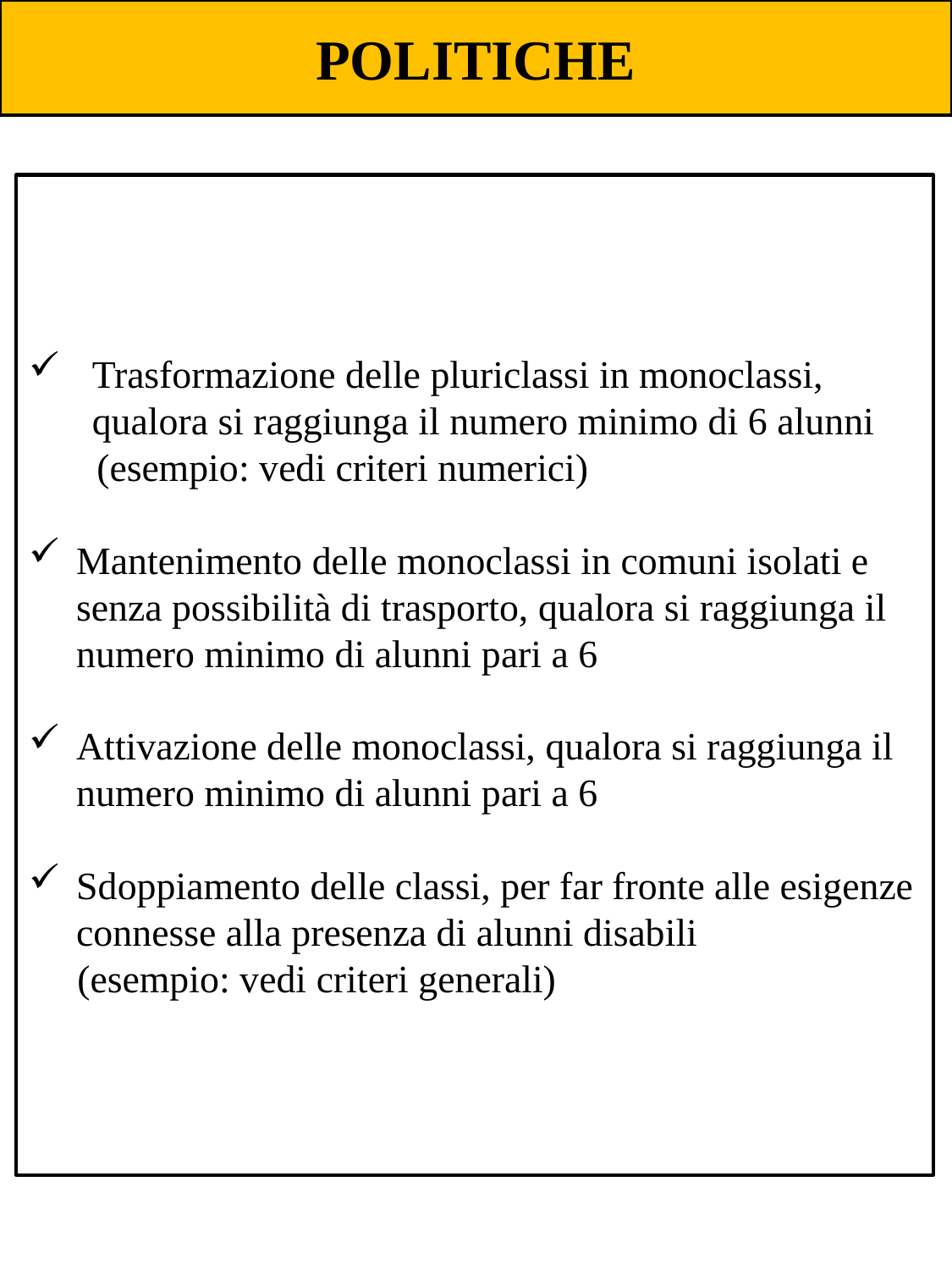

POLITICHE
Trasformazione delle pluriclassi in monoclassi, qualora si raggiunga il numero minimo di 6 alunni
       (esempio: vedi criteri numerici)

Mantenimento delle monoclassi in comuni isolati e senza possibilità di trasporto, qualora si raggiunga il numero minimo di alunni pari a 6

Attivazione delle monoclassi, qualora si raggiunga il numero minimo di alunni pari a 6

Sdoppiamento delle classi, per far fronte alle esigenze connesse alla presenza di alunni disabili
     (esempio: vedi criteri generali)